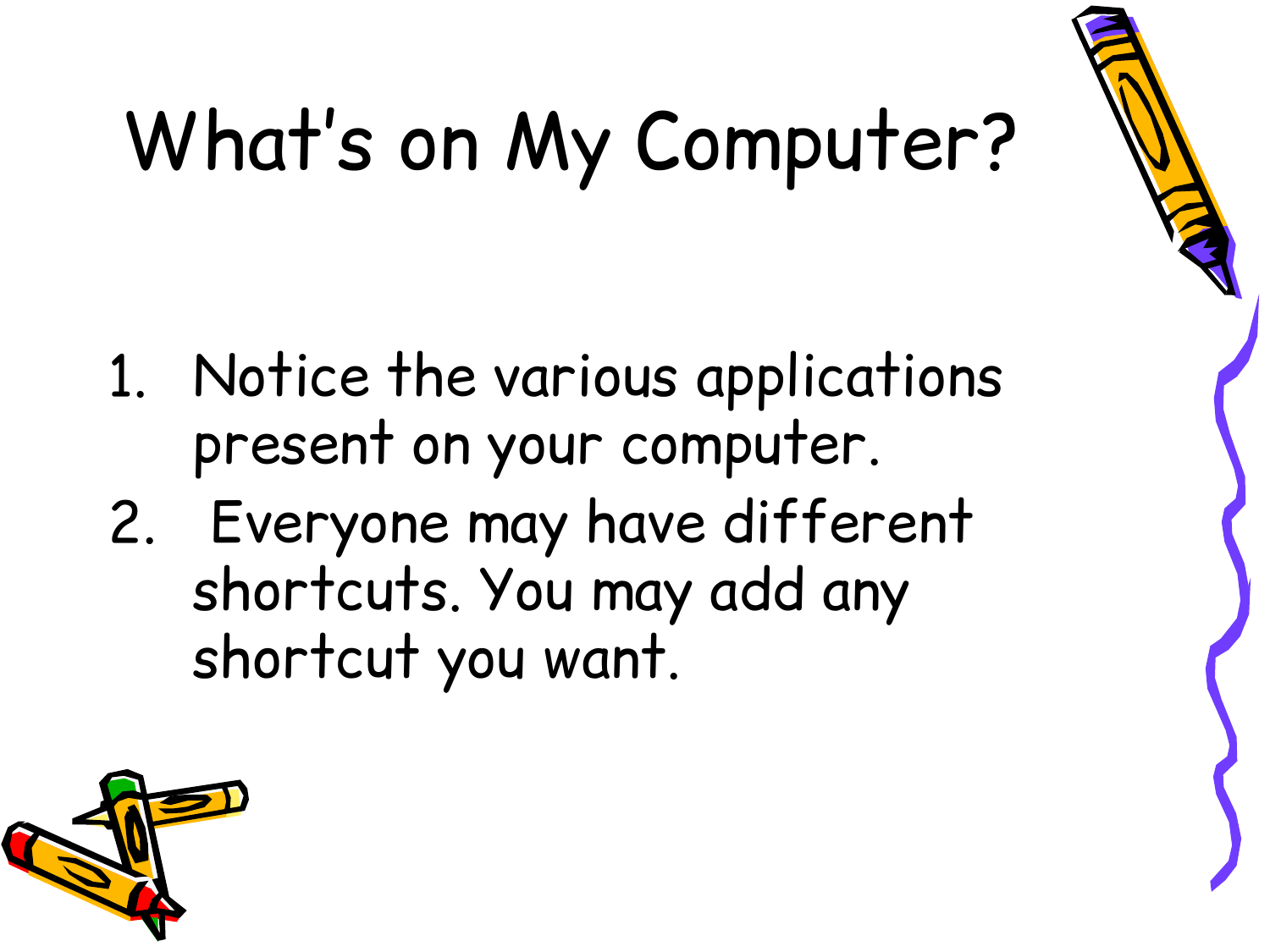

# What’s on My Computer?

Notice the various applications present on your computer.
 Everyone may have different shortcuts. You may add any shortcut you want.